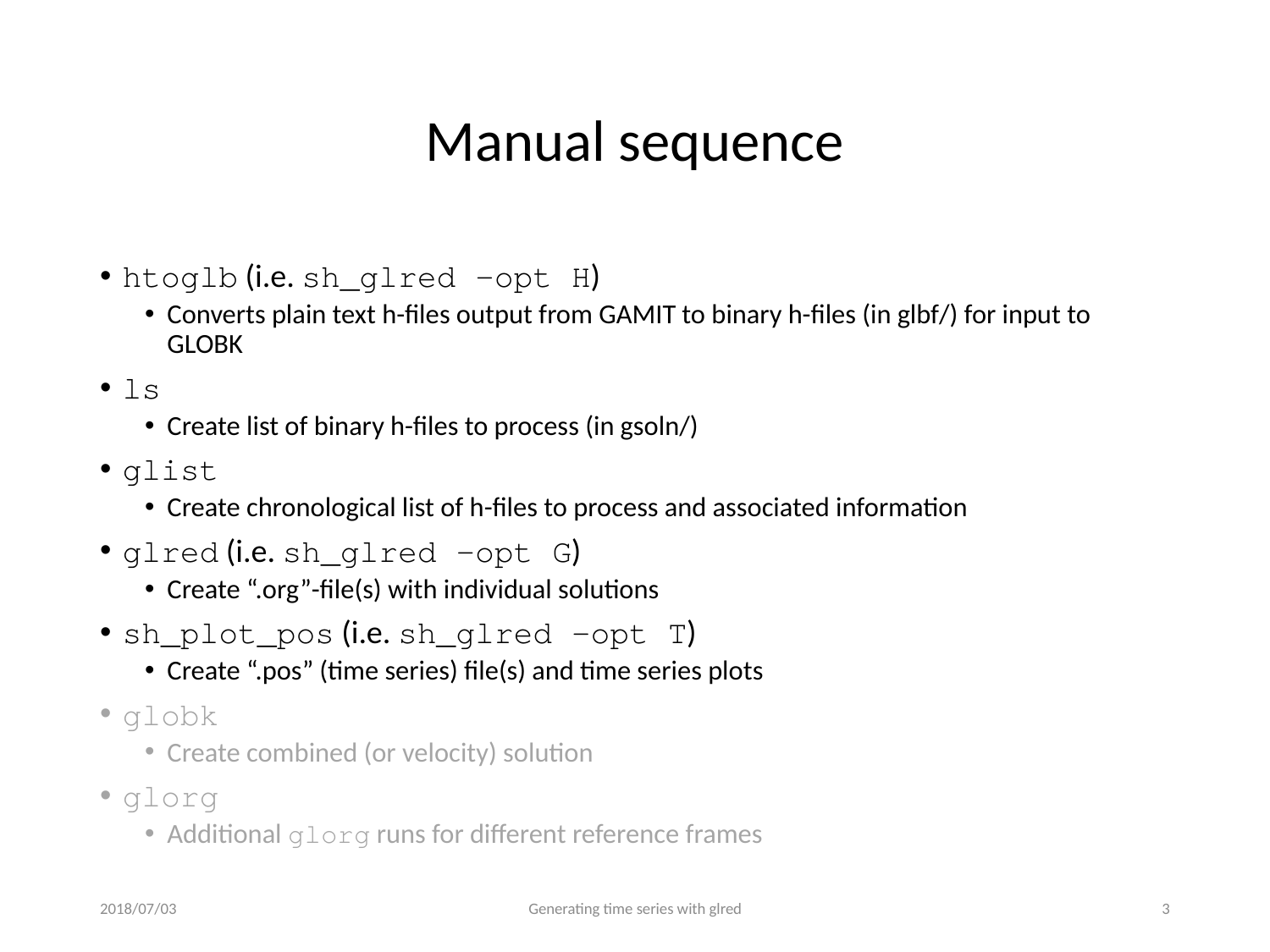

# Manual sequence
htoglb (i.e. sh_glred -opt H)
Converts plain text h-files output from GAMIT to binary h-files (in glbf/) for input to GLOBK
ls
Create list of binary h-files to process (in gsoln/)
glist
Create chronological list of h-files to process and associated information
glred (i.e. sh_glred -opt G)
Create “.org”-file(s) with individual solutions
sh_plot_pos (i.e. sh_glred -opt T)
Create “.pos” (time series) file(s) and time series plots
globk
Create combined (or velocity) solution
glorg
Additional glorg runs for different reference frames
2018/07/03
Generating time series with glred
3